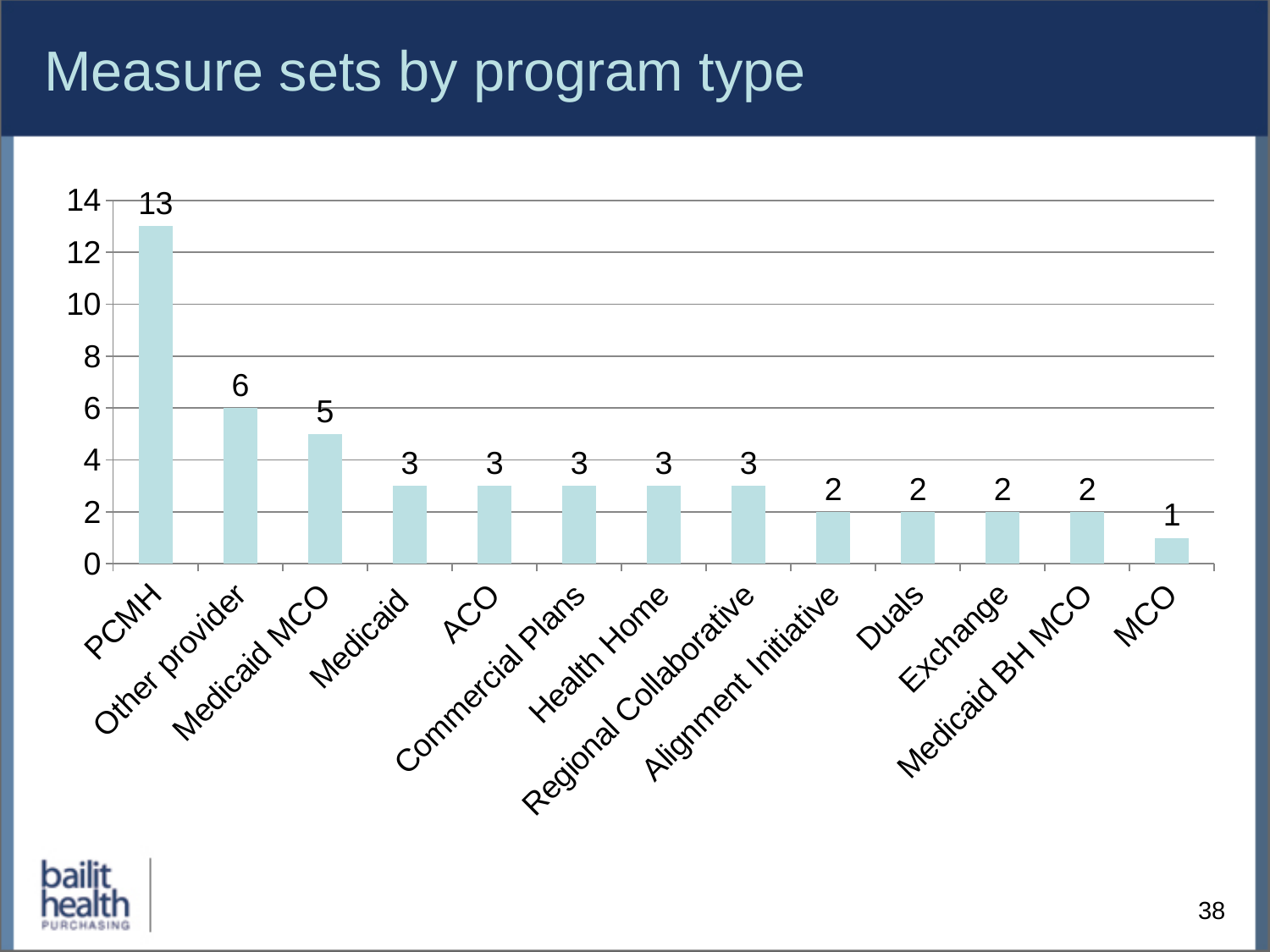

# Measure sets by program type

### Chart

| Category | Series 1 |
|---|---|
| PCMH | 13.0 |
| Other provider | 6.0 |
| Medicaid MCO | 5.0 |
| Medicaid  | 3.0 |
| ACO | 3.0 |
| Commercial Plans | 3.0 |
| Health Home | 3.0 |
| Regional Collaborative | 3.0 |
| Alignment Initiative | 2.0 |
| Duals | 2.0 |
| Exchange | 2.0 |
| Medicaid BH MCO | 2.0 |
| MCO | 1.0 |
38